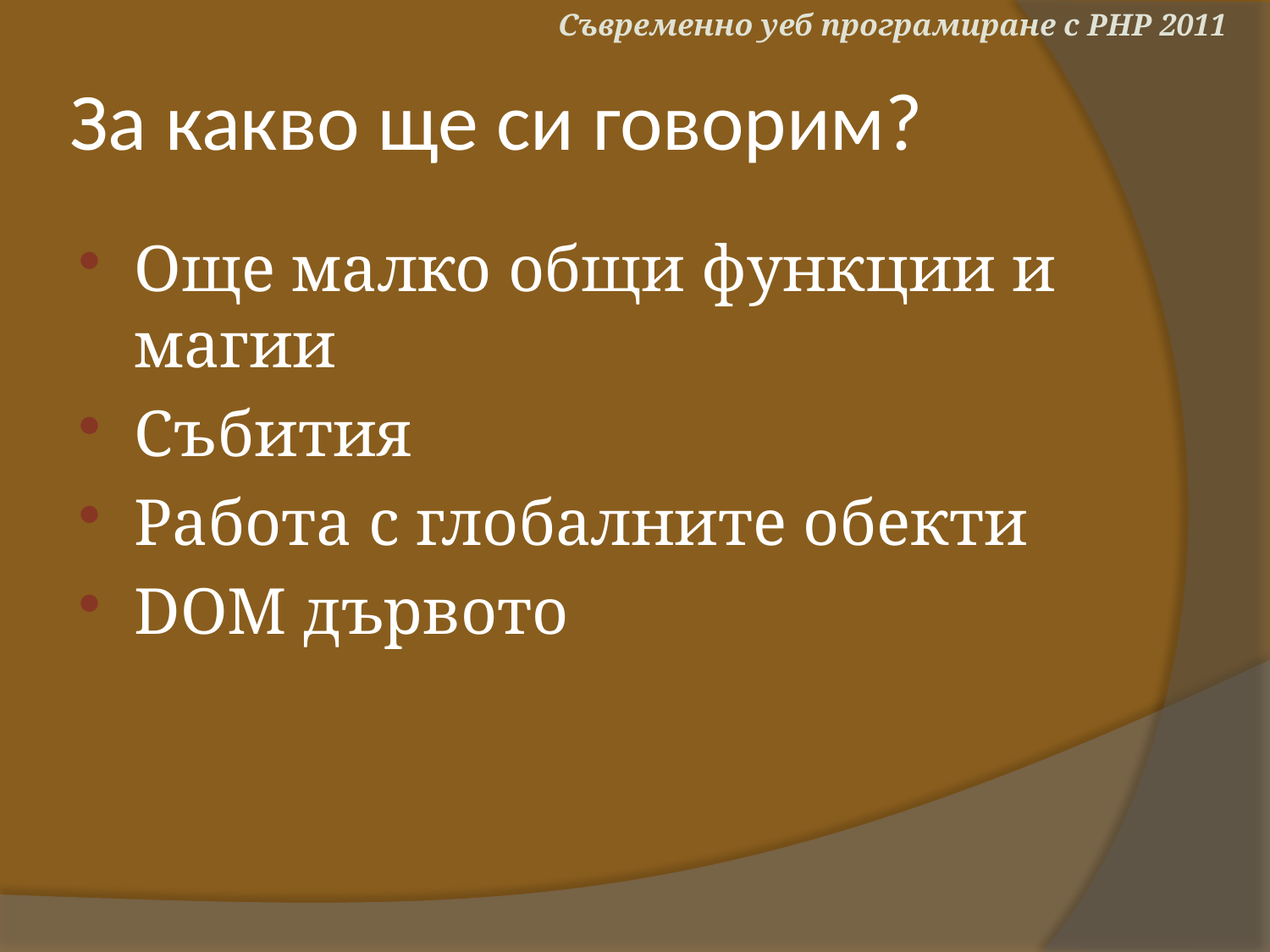

Съвременно уеб програмиране с PHP 2011
# За какво ще си говорим?
Още малко общи функции и магии
Събития
Работа с глобалните обекти
DOM дървото